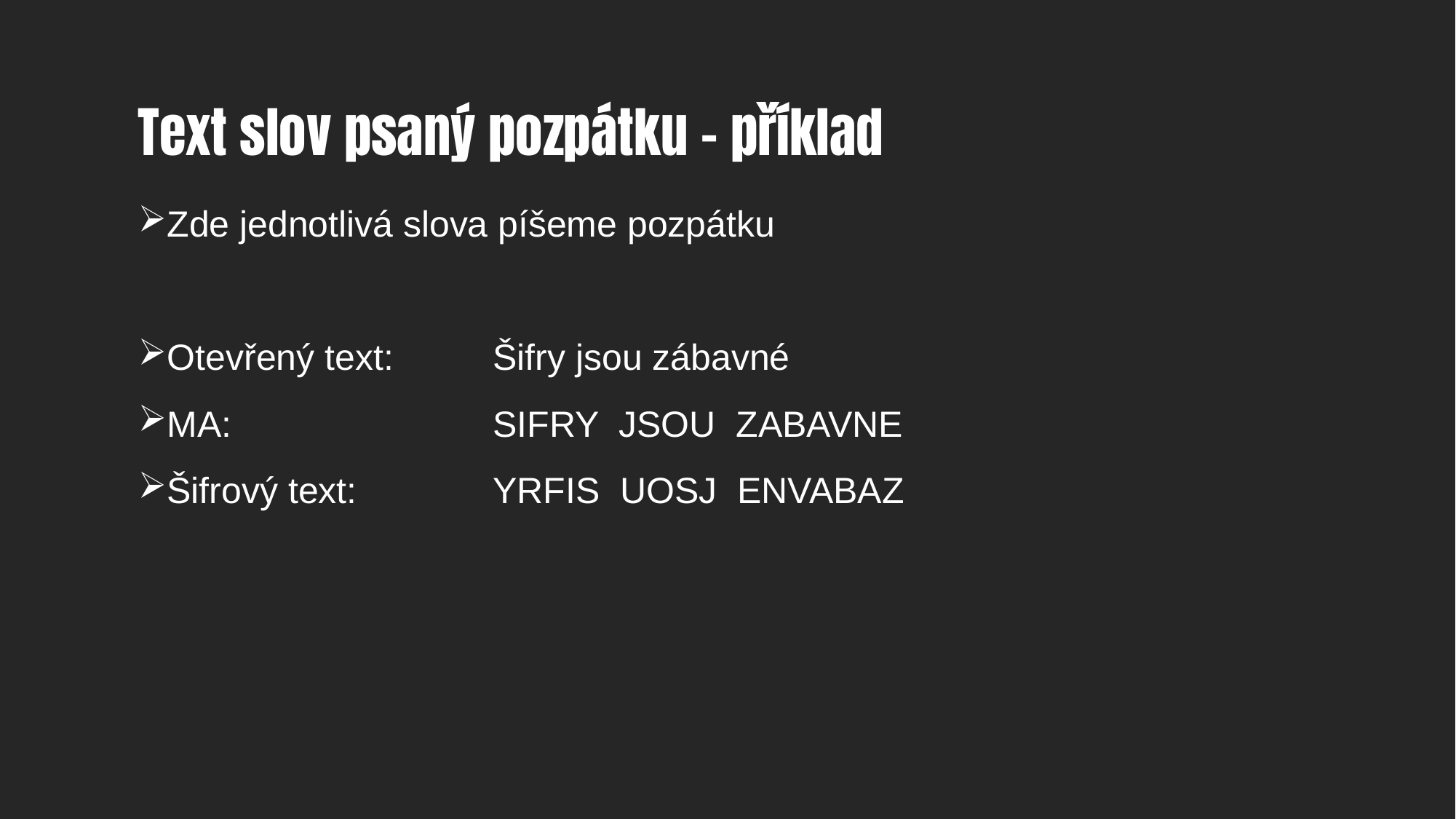

# Text slov psaný pozpátku - příklad
Zde jednotlivá slova píšeme pozpátku

Otevřený text:	Šifry jsou zábavné
MA:			SIFRY  JSOU  ZABAVNE
Šifrový text:		YRFIS  UOSJ  ENVABAZ